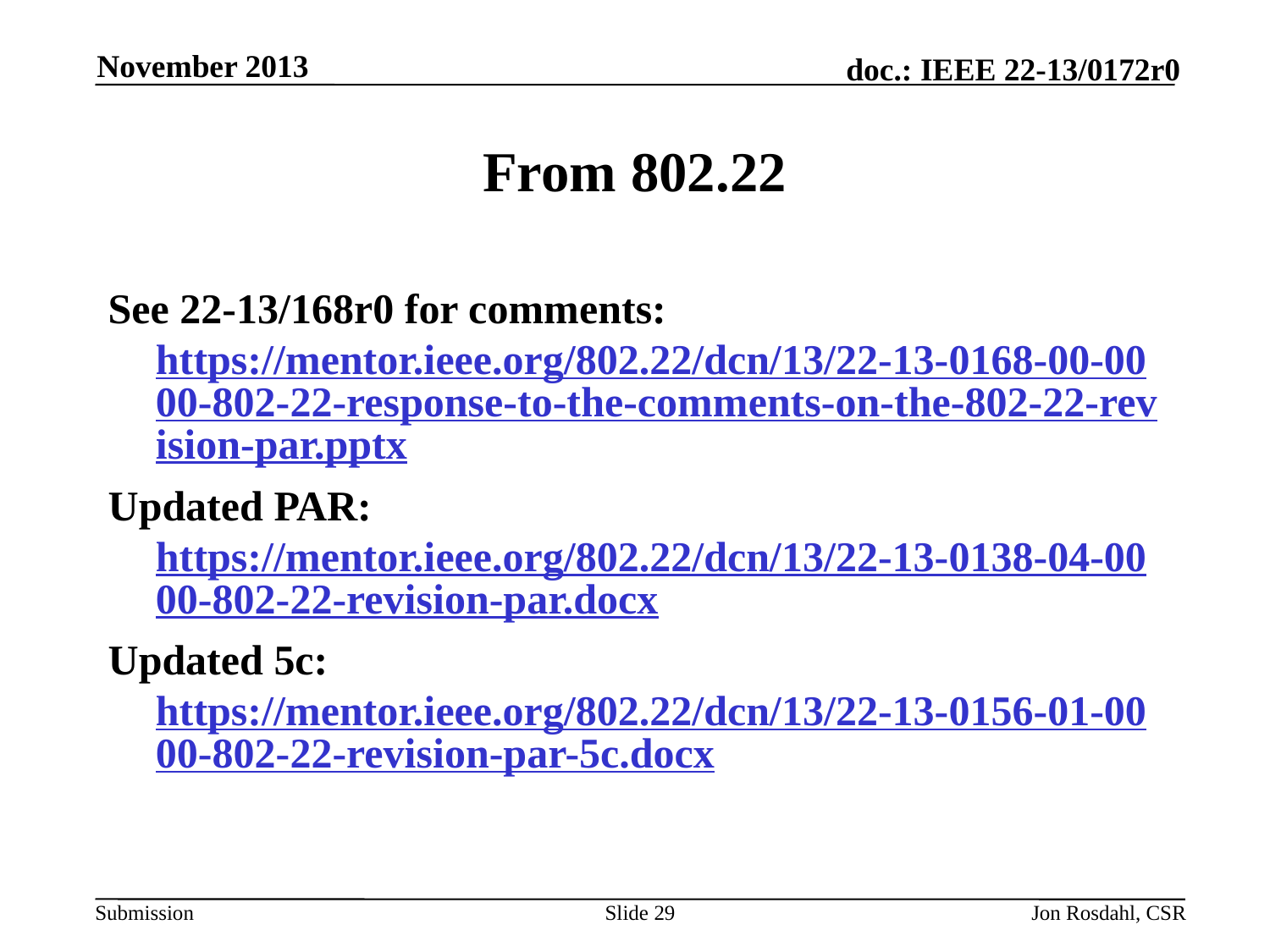

November 2013
# From 802.22
See 22-13/168r0 for comments: https://mentor.ieee.org/802.22/dcn/13/22-13-0168-00-0000-802-22-response-to-the-comments-on-the-802-22-revision-par.pptx
Updated PAR:  https://mentor.ieee.org/802.22/dcn/13/22-13-0138-04-0000-802-22-revision-par.docx
Updated 5c:  https://mentor.ieee.org/802.22/dcn/13/22-13-0156-01-0000-802-22-revision-par-5c.docx

Slide 29
Jon Rosdahl, CSR